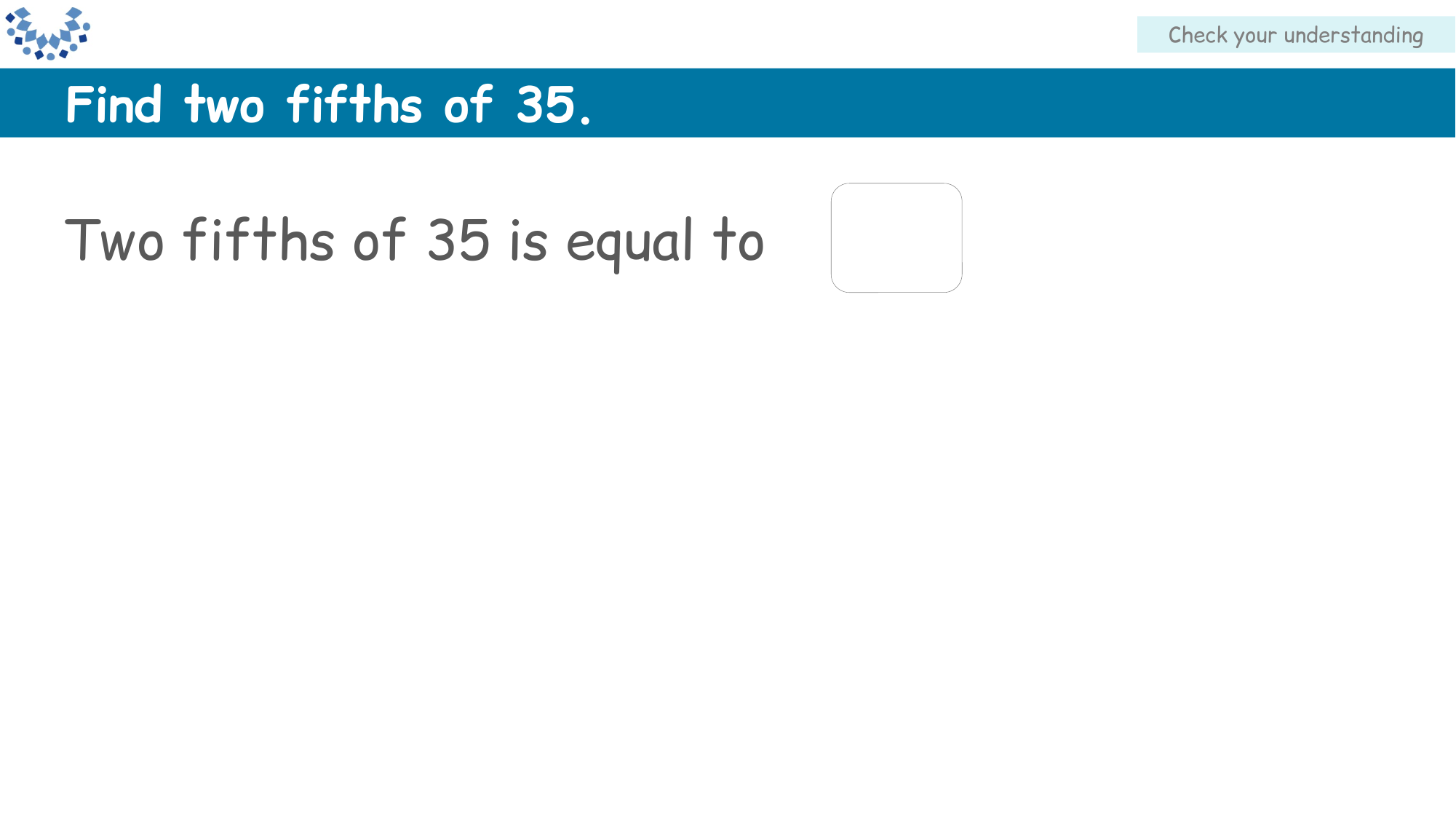

Check your understanding
Find two fifths of 35.
14
Two fifths of 35 is equal to